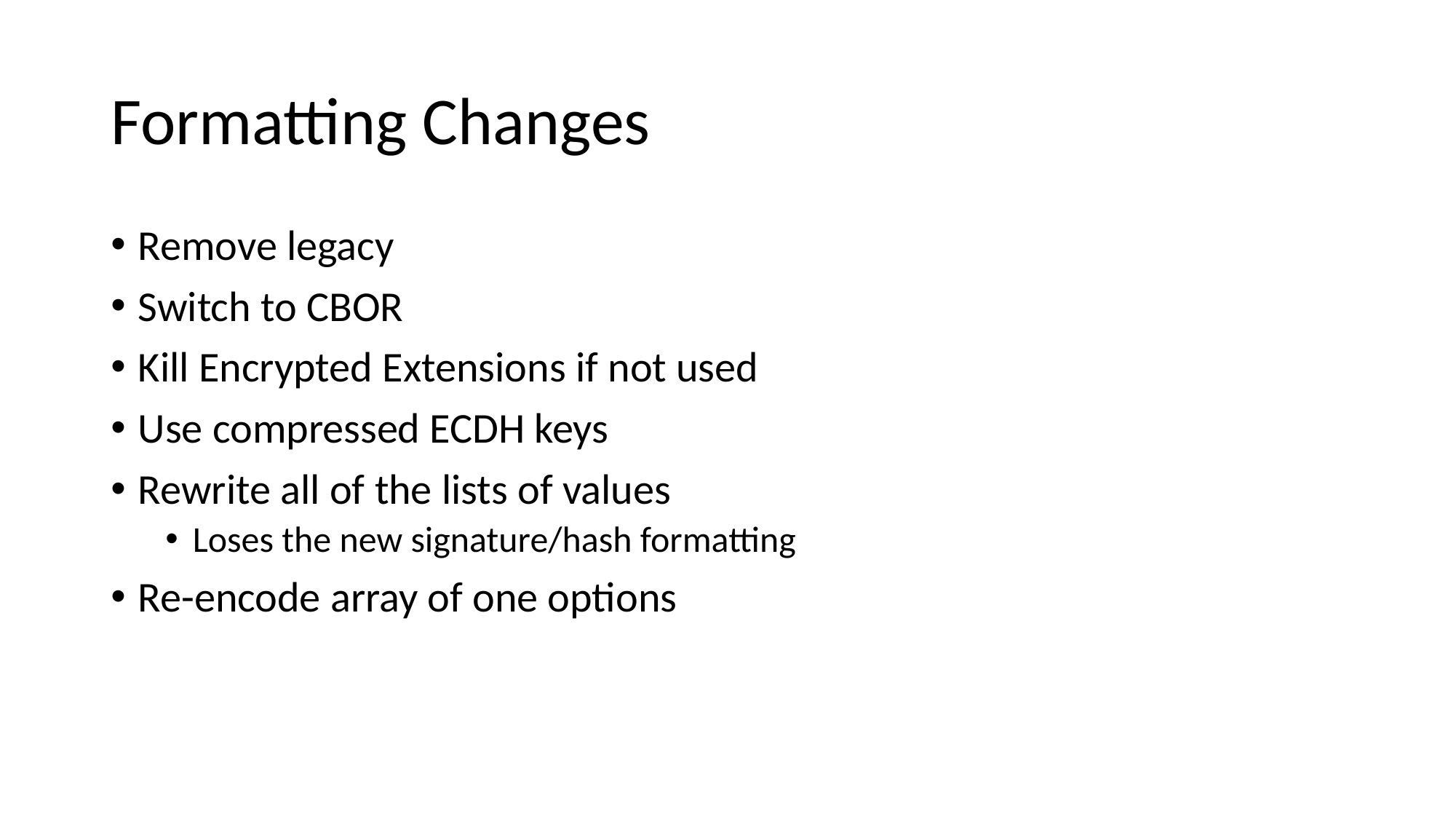

# Formatting Changes
Remove legacy
Switch to CBOR
Kill Encrypted Extensions if not used
Use compressed ECDH keys
Rewrite all of the lists of values
Loses the new signature/hash formatting
Re-encode array of one options